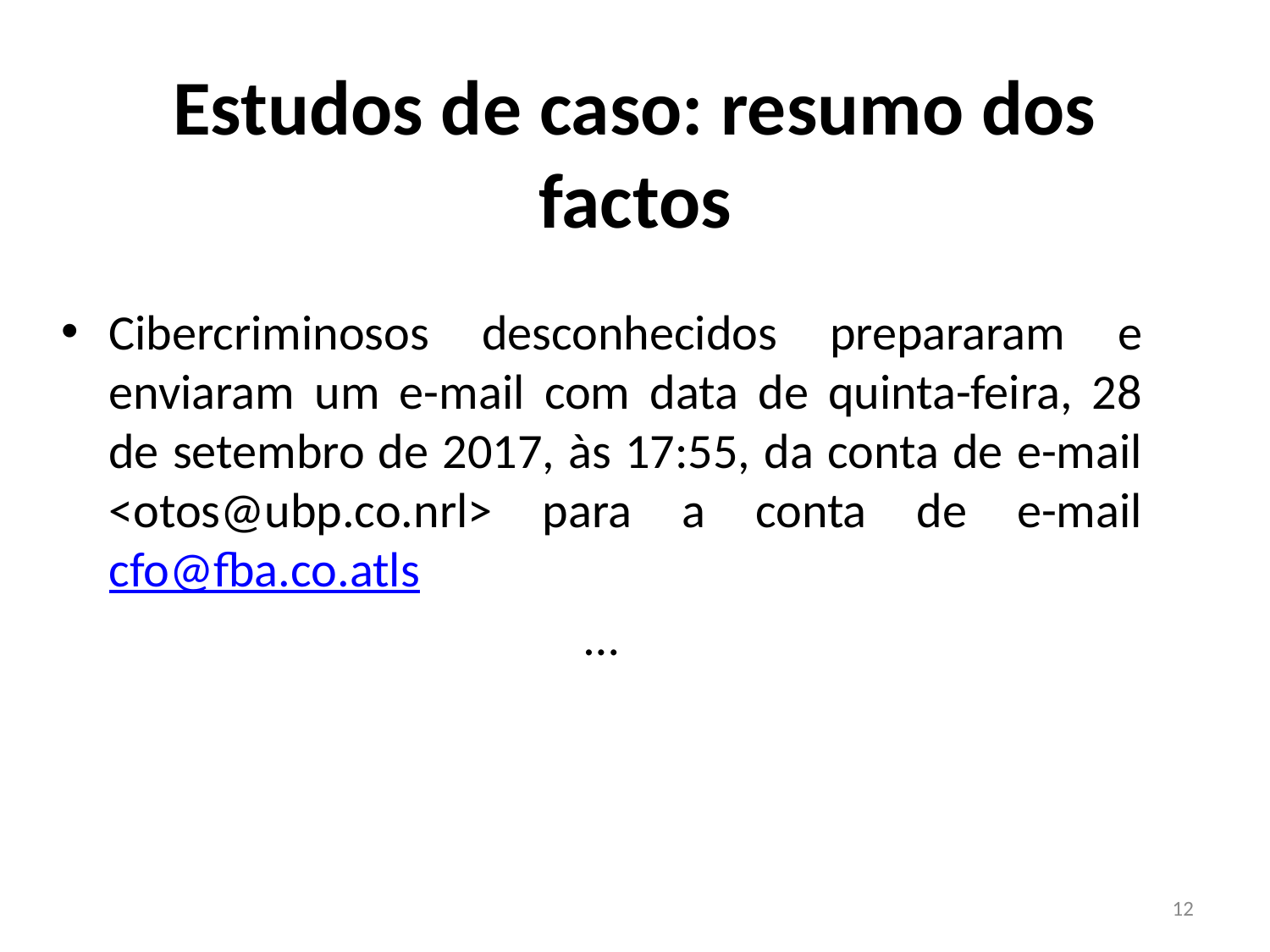

# Estudos de caso: resumo dos factos
Cibercriminosos desconhecidos prepararam e enviaram um e-mail com data de quinta-feira, 28 de setembro de 2017, às 17:55, da conta de e-mail <otos@ubp.co.nrl> para a conta de e-mail cfo@fba.co.atls
…
12